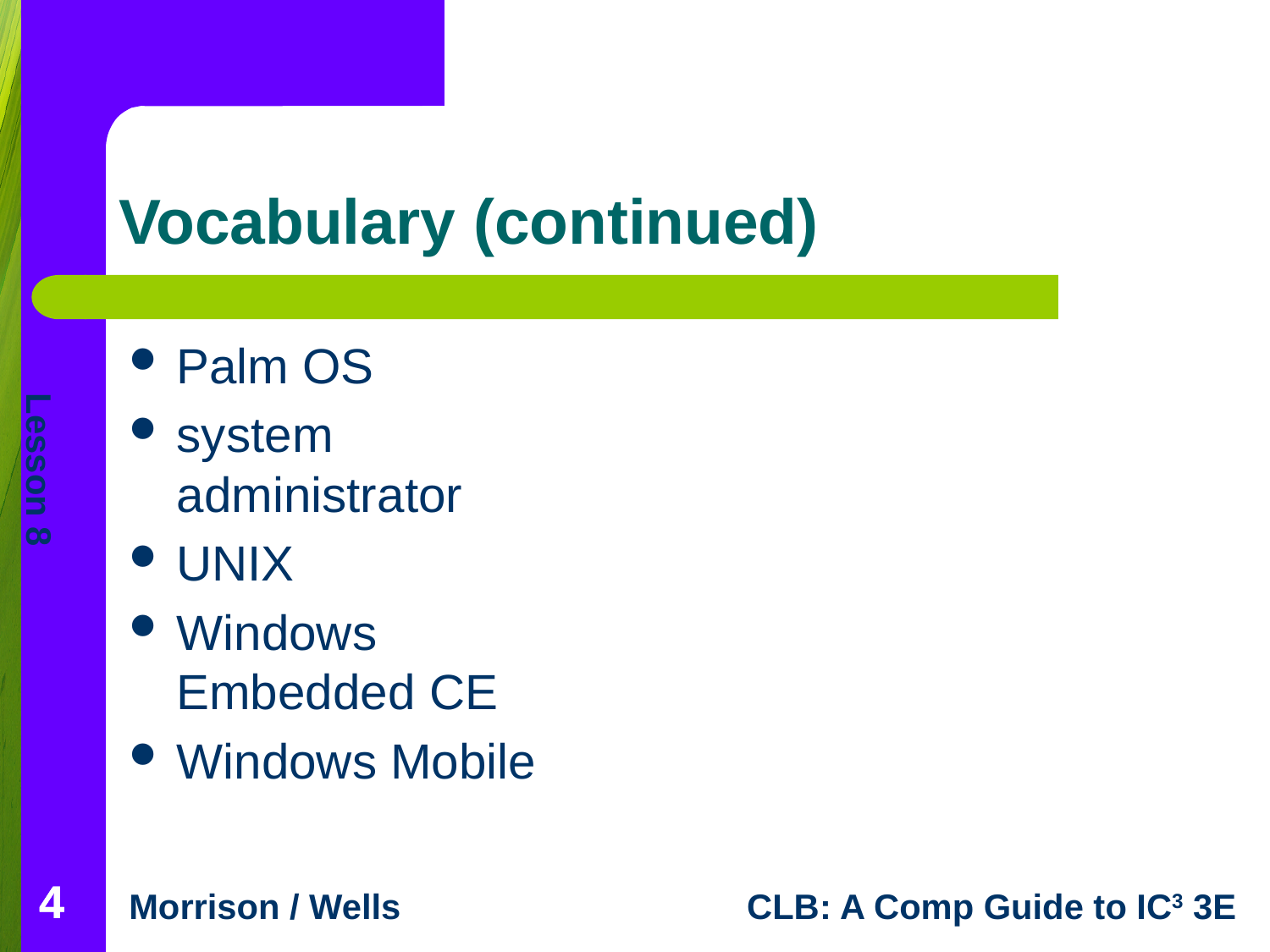

# Vocabulary (continued)
Palm OS
system administrator
UNIX
Windows Embedded CE
Windows Mobile
4
4
4